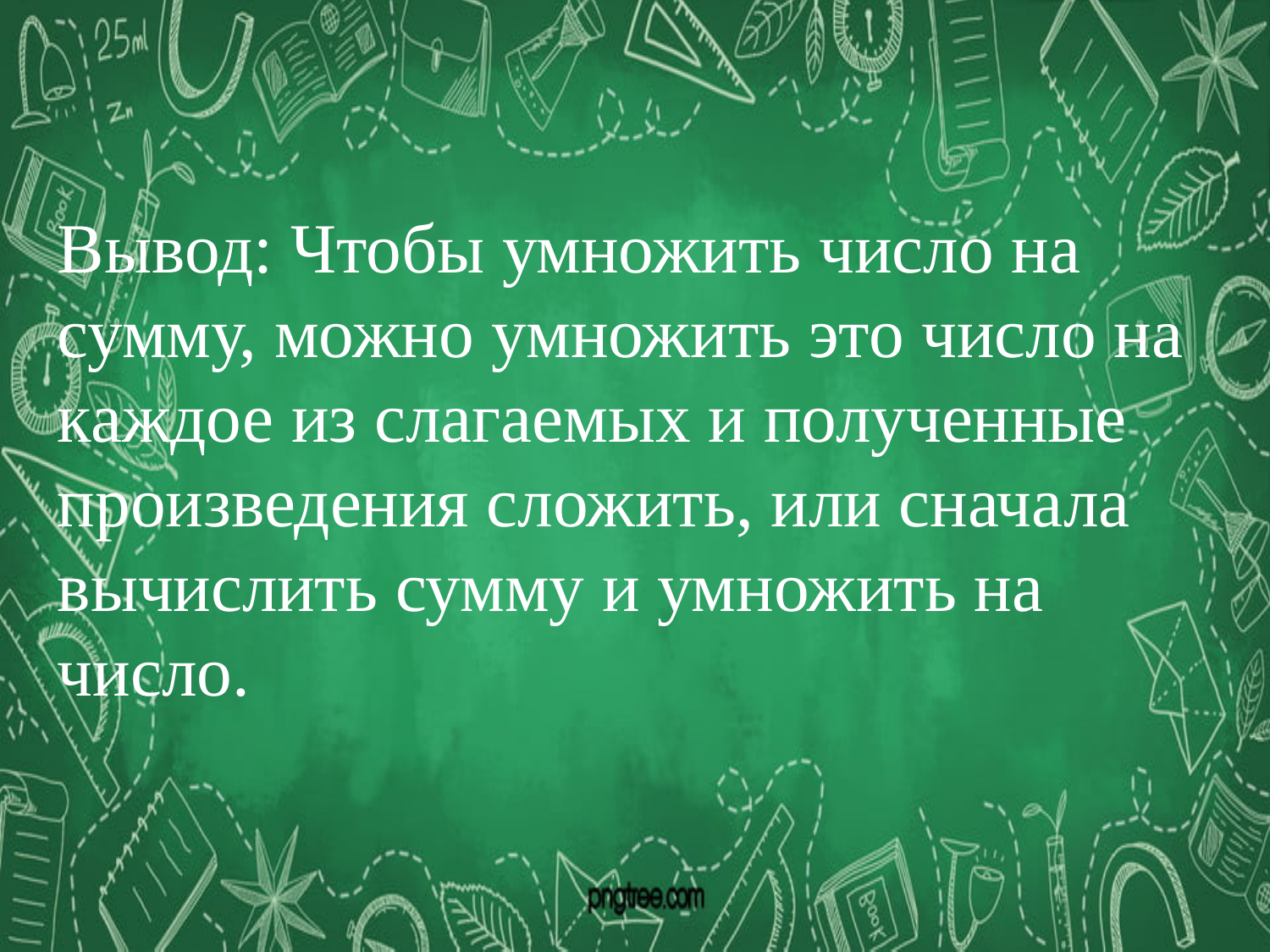

Вывод: Чтобы умножить число на сумму, можно умножить это число на каждое из слагаемых и полученные произведения сложить, или сначала вычислить сумму и умножить на число.